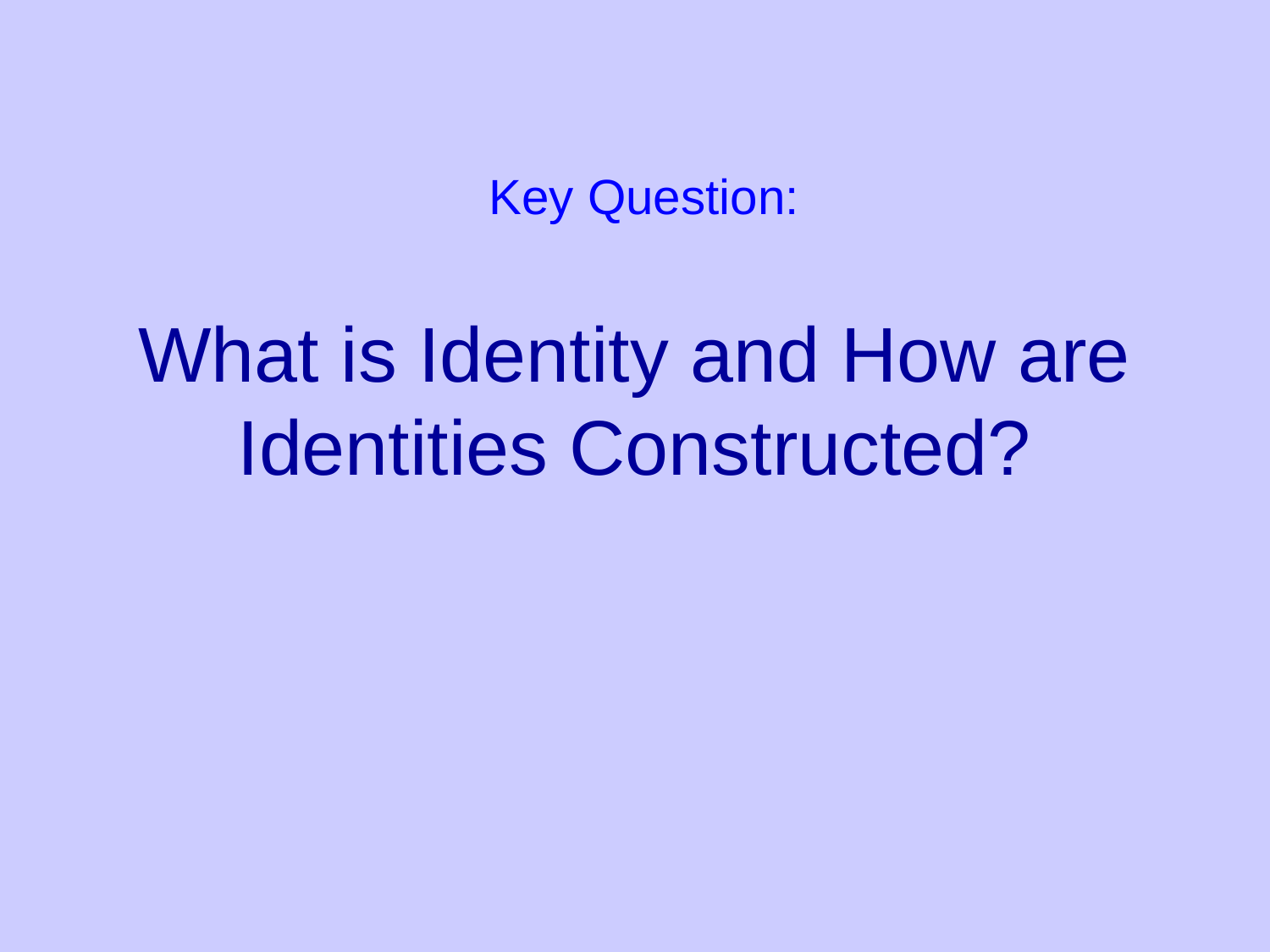

Key Question:
# What is Identity and How are Identities Constructed?